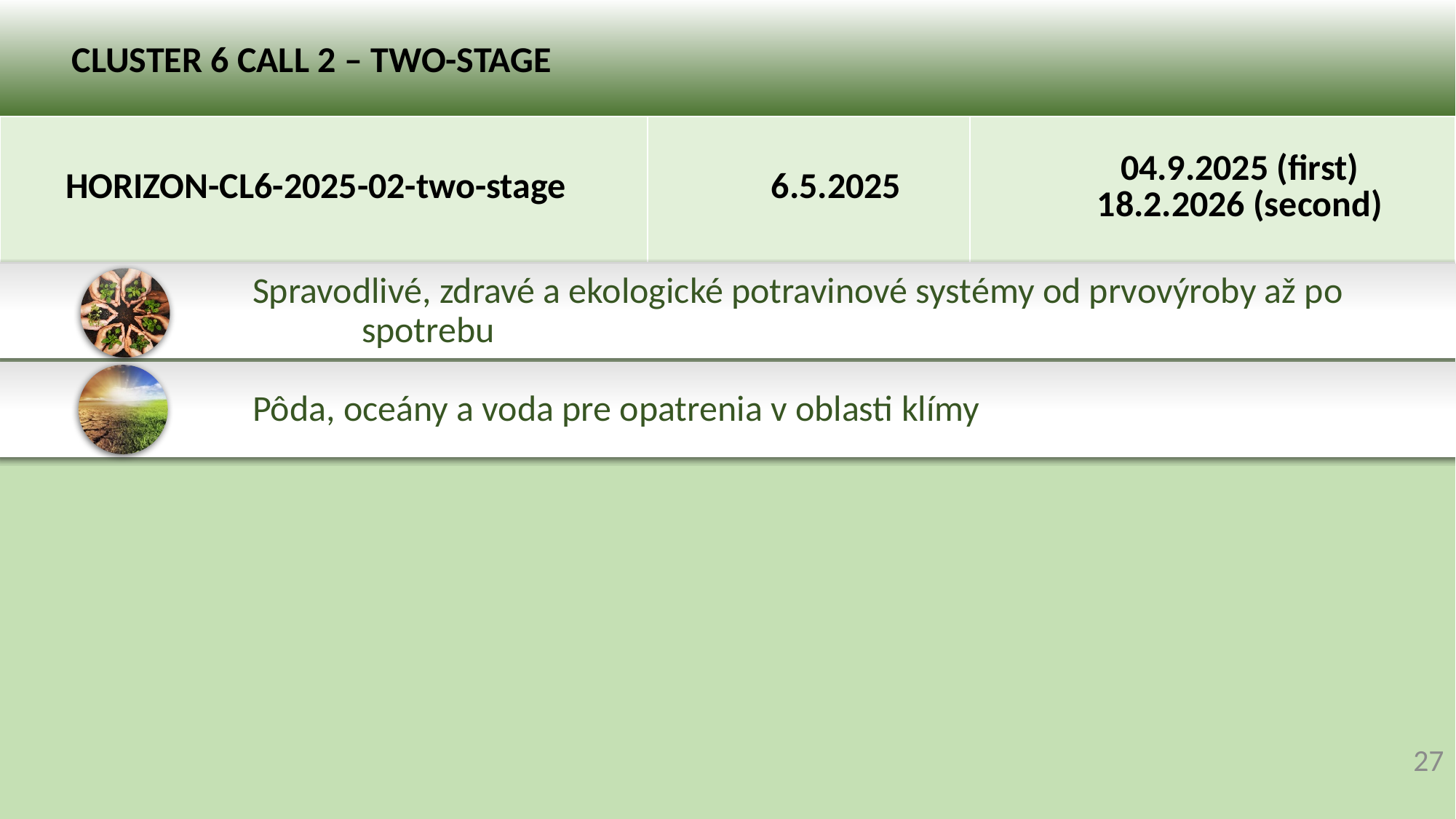

# Cluster 6 Call 2 – TWO-STAGE
| Horizon-cl6-2025-02-two-stage | 6.5.2025 | 04.9.2025 (first) 18.2.2026 (second) |
| --- | --- | --- |

		Spravodlivé, zdravé a ekologické potravinové systémy od prvovýroby až po 			spotrebu

		Pôda, oceány a voda pre opatrenia v oblasti klímy

27